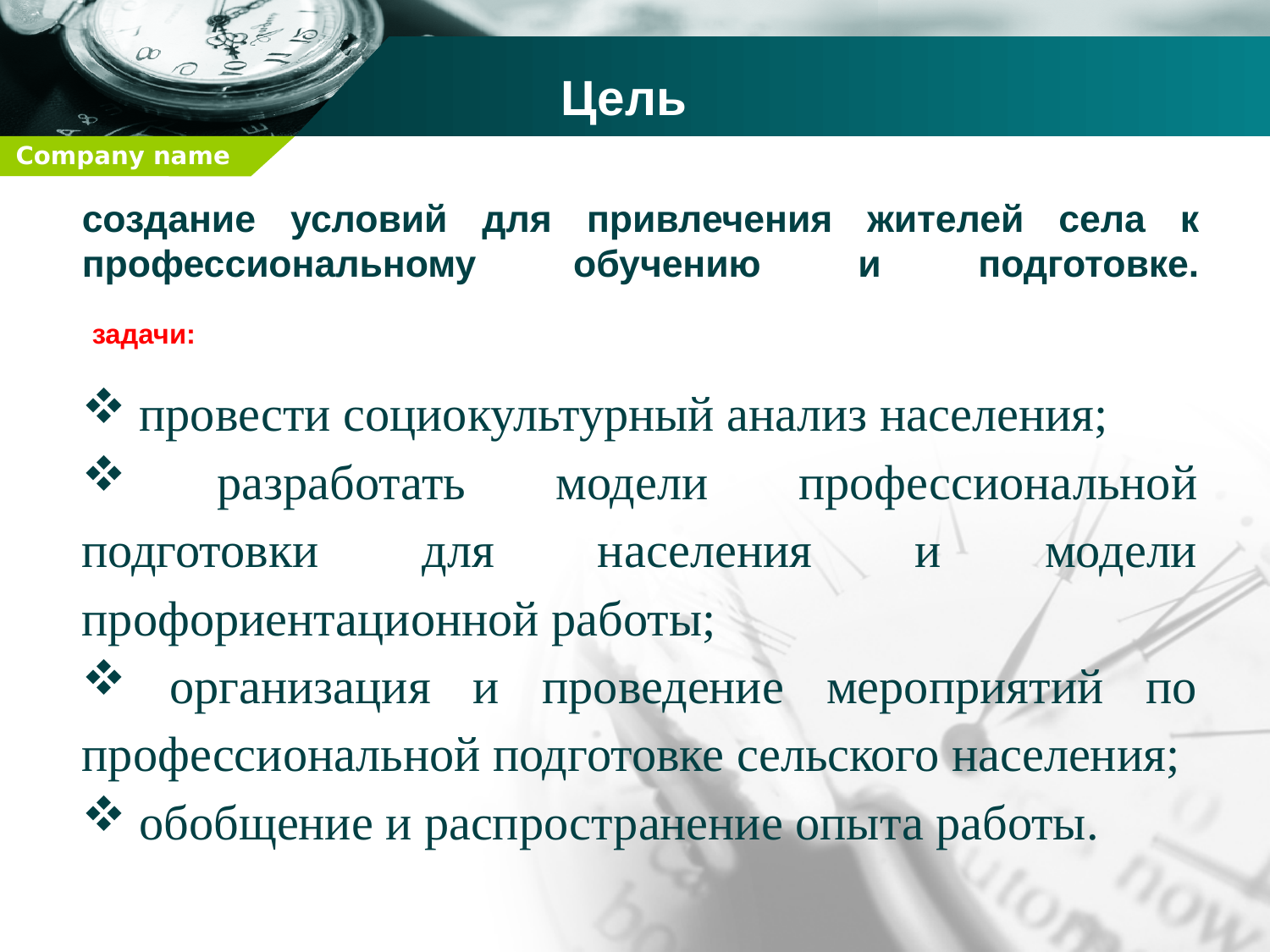

# Цель
 и задачи
создание условий для привлечения жителей села к профессиональному обучению и подготовке.
 и задачи
задачи:
 провести социокультурный анализ населения;
 разработать модели профессиональной подготовки для населения и модели профориентационной работы;
 организация и проведение мероприятий по профессиональной подготовке сельского населения;
 обобщение и распространение опыта работы.